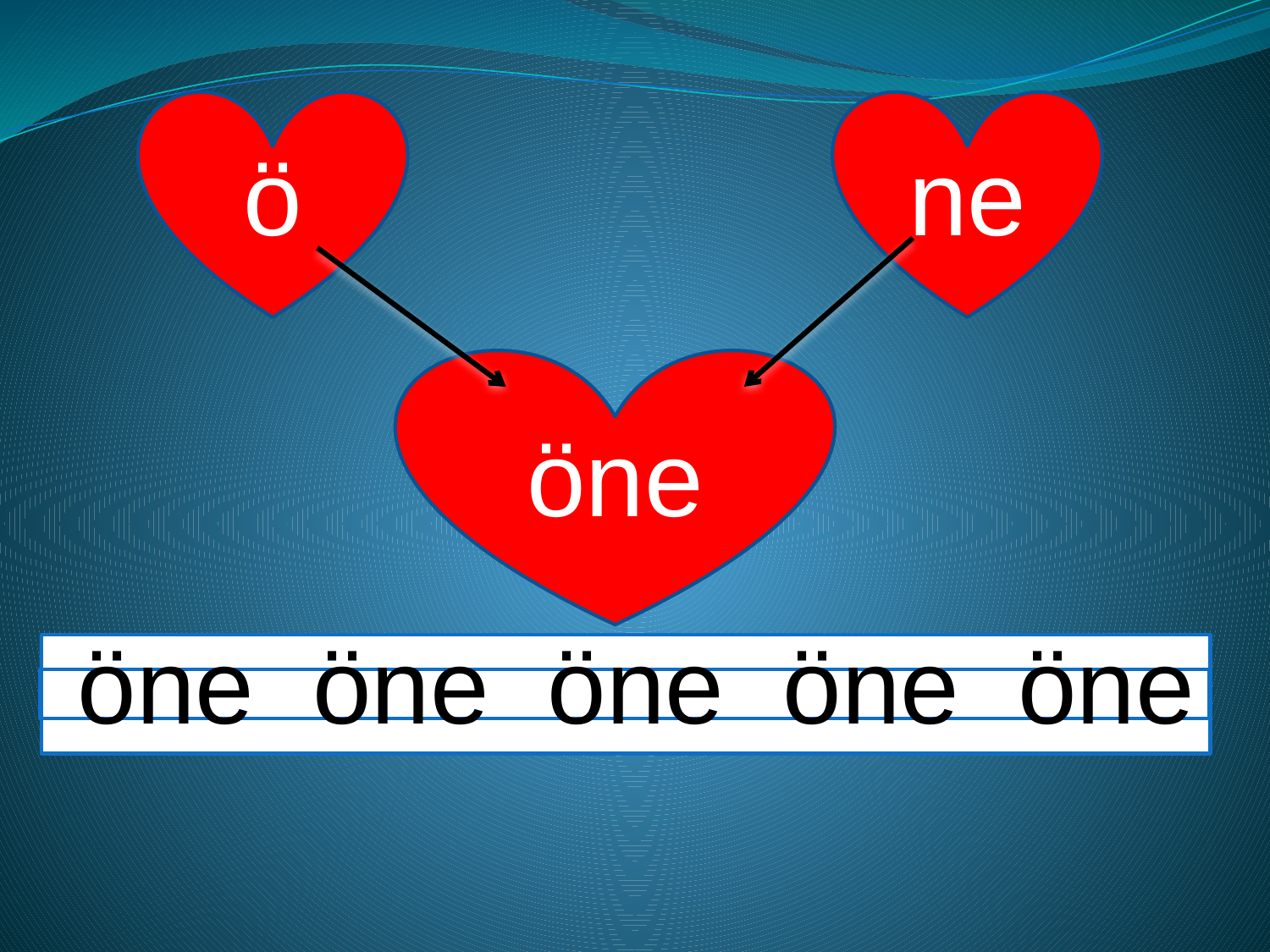

ö
ne

öne

  öne  öne  öne  öne  öne